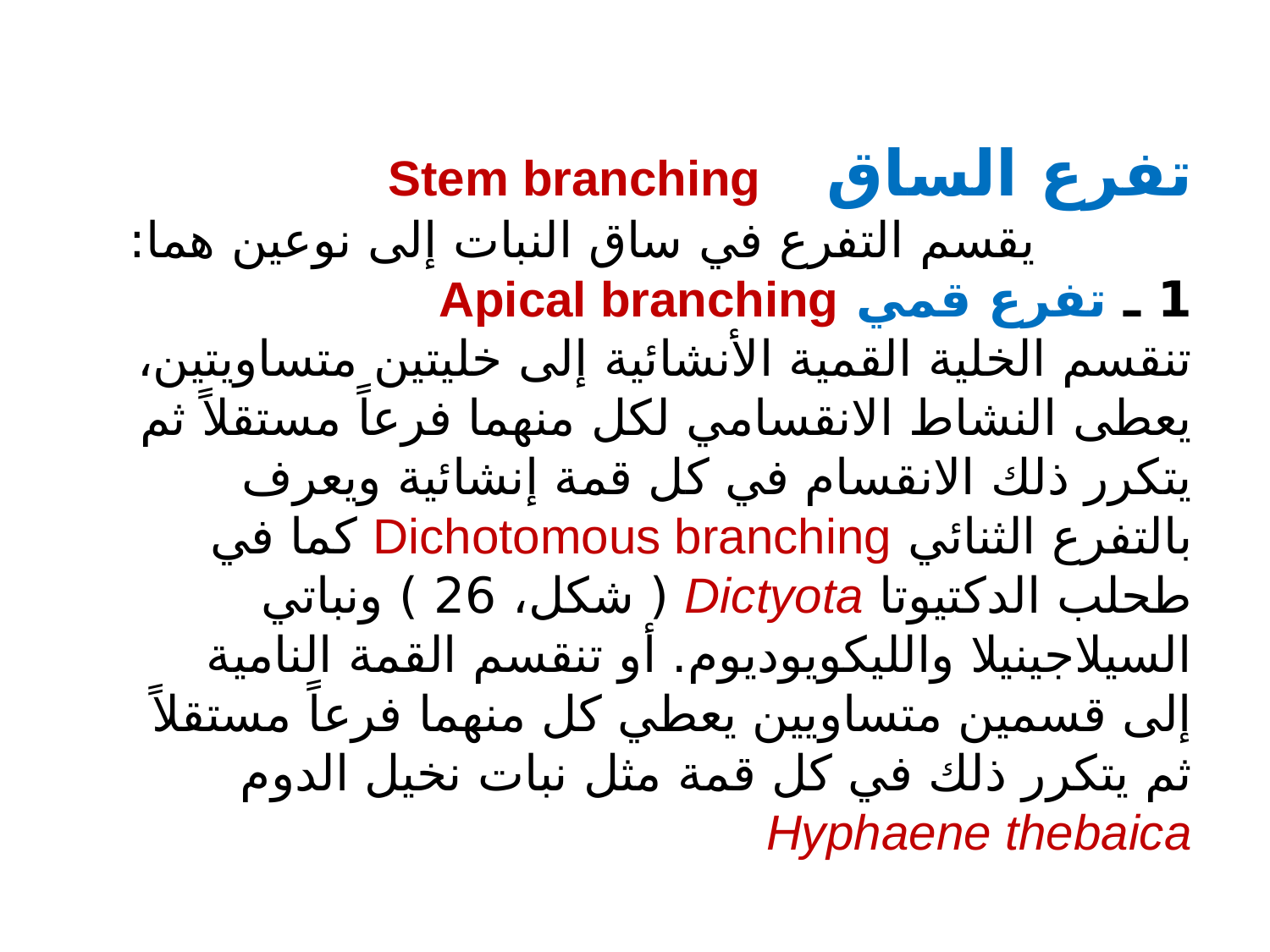

تفرع الساق   Stem branching
          يقسم التفرع في ساق النبات إلى نوعين هما:
1 ـ تفرع قمي Apical branching
	تنقسم الخلية القمية الأنشائية إلى خليتين متساويتين، يعطى النشاط الانقسامي لكل منهما فرعاً مستقلاً ثم يتكرر ذلك الانقسام في كل قمة إنشائية ويعرف بالتفرع الثنائي Dichotomous branching كما في طحلب الدكتيوتا Dictyota ( شكل، 26 ) ونباتي السيلاجينيلا والليكويوديوم. أو تنقسم القمة النامية إلى قسمين متساويين يعطي كل منهما فرعاً مستقلاً ثم يتكرر ذلك في كل قمة مثل نبات نخيل الدوم Hyphaene thebaica